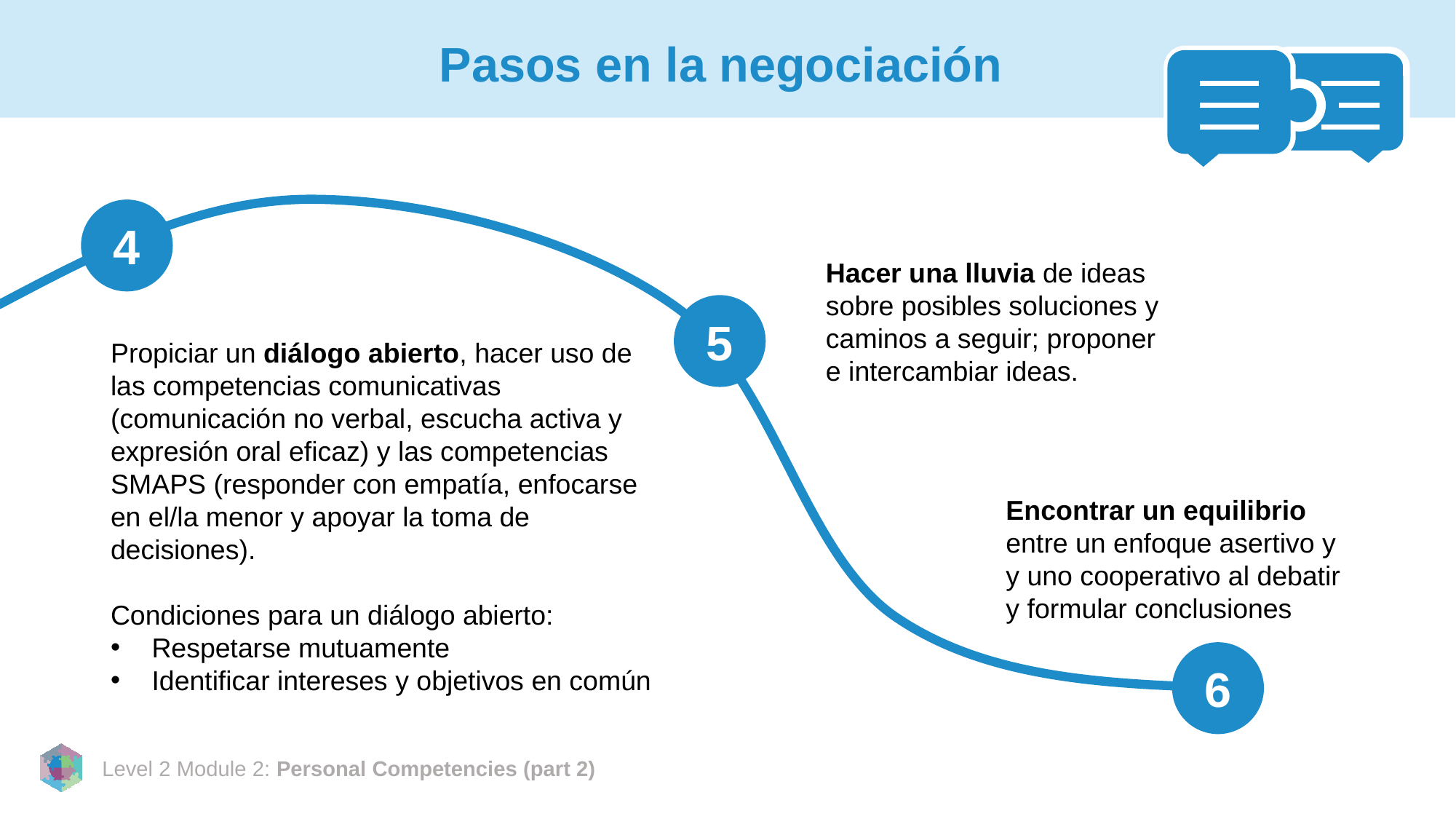

# Pasos en la negociación

4
Hacer una lluvia de ideas sobre posibles soluciones y caminos a seguir; proponer e intercambiar ideas.
5
Propiciar un diálogo abierto, hacer uso de las competencias comunicativas (comunicación no verbal, escucha activa y expresión oral eficaz) y las competencias  SMAPS (responder con empatía, enfocarse en el/la menor y apoyar la toma de decisiones).

Condiciones para un diálogo abierto:
Respetarse mutuamente
Identificar intereses y objetivos en común
Encontrar un equilibrio entre un enfoque asertivo y y uno cooperativo al debatir y formular conclusiones
6